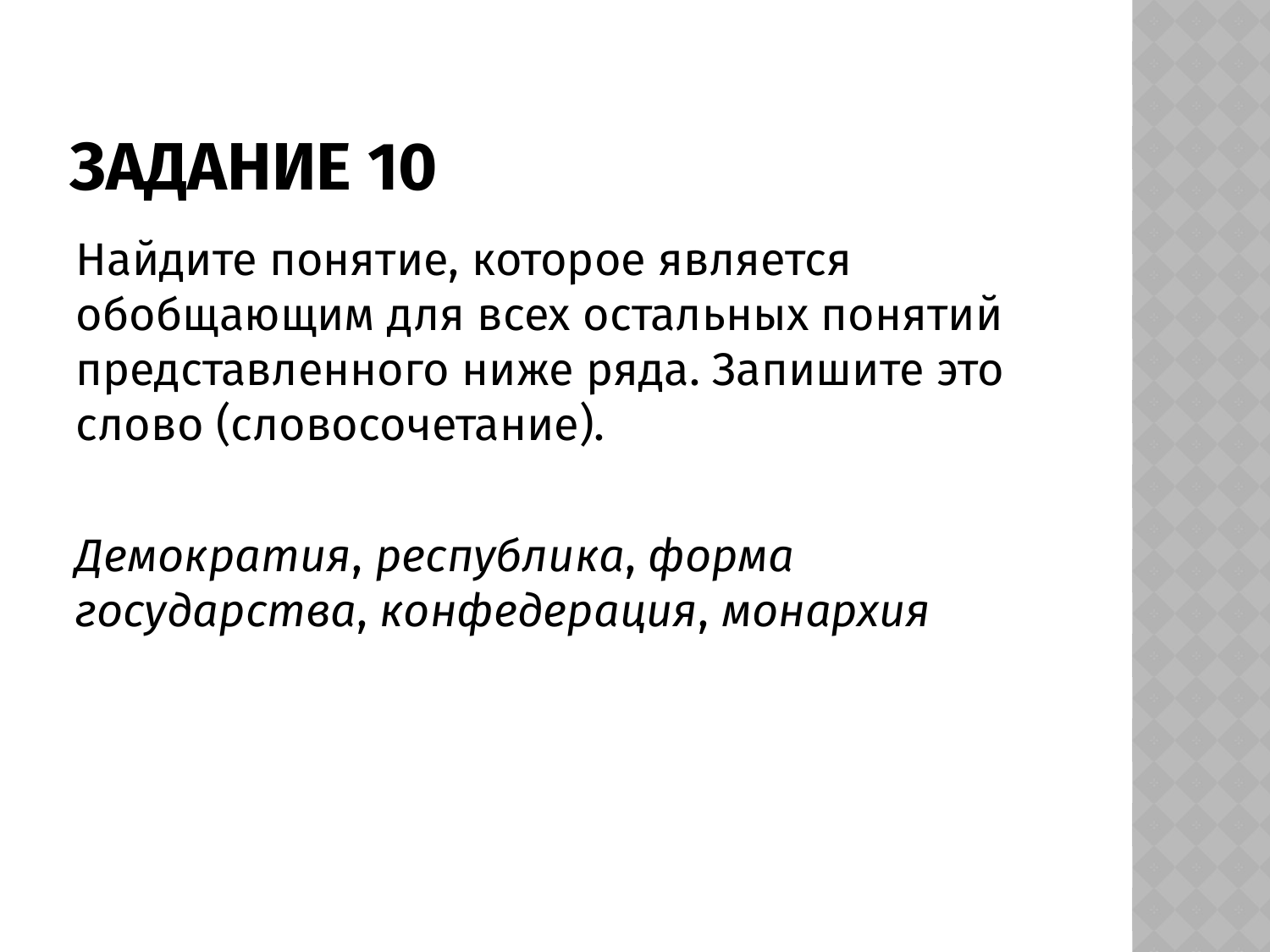

# Задание 10
Найдите понятие, которое является обобщающим для всех остальных понятий представленного ниже ряда. Запишите это слово (словосочетание).

Демократия, республика, форма государства, конфедерация, монархия